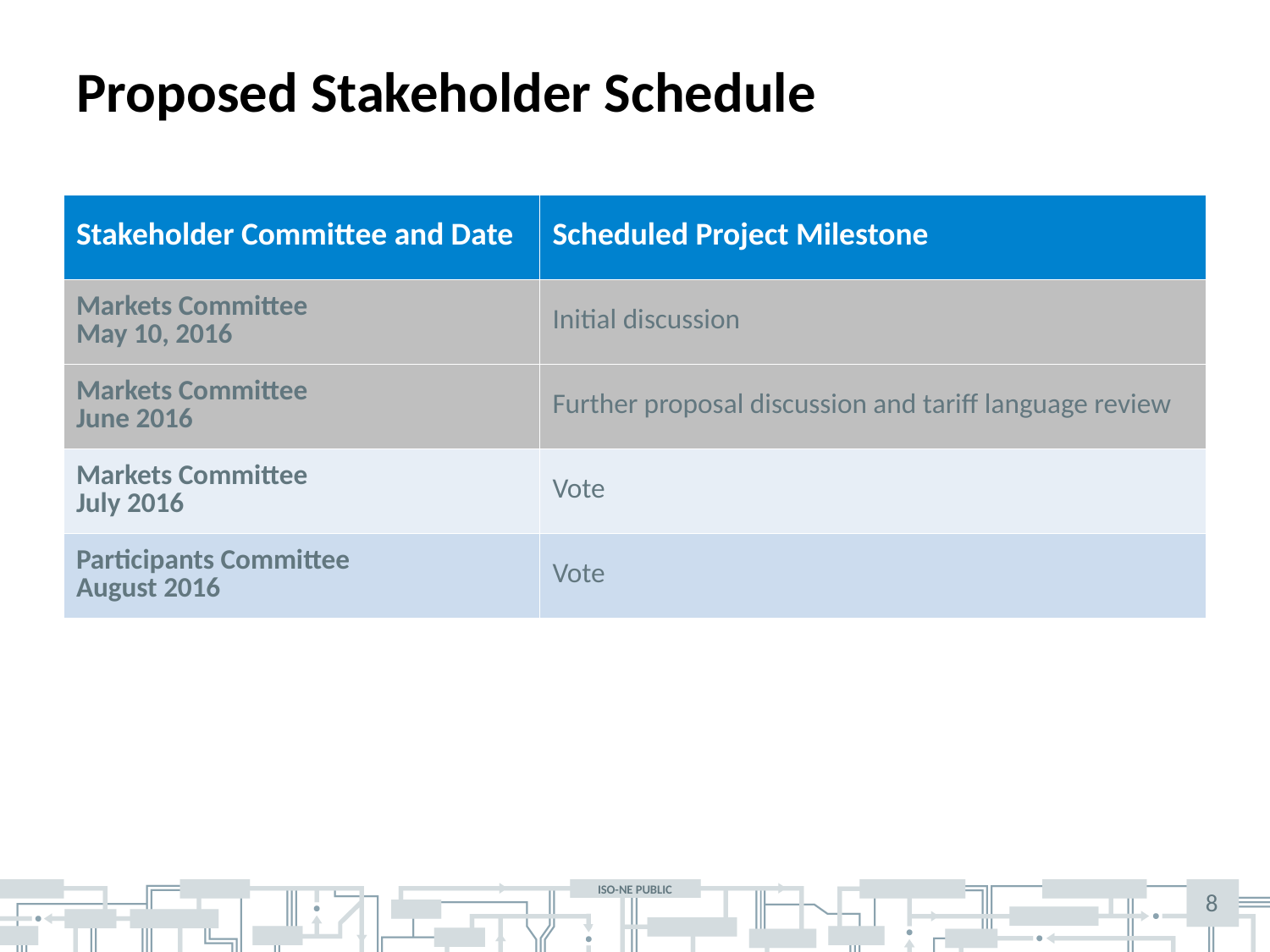

# Proposed Stakeholder Schedule
| Stakeholder Committee and Date | Scheduled Project Milestone |
| --- | --- |
| Markets Committee May 10, 2016 | Initial discussion |
| Markets Committee June 2016 | Further proposal discussion and tariff language review |
| Markets Committee July 2016 | Vote |
| Participants Committee August 2016 | Vote |
8